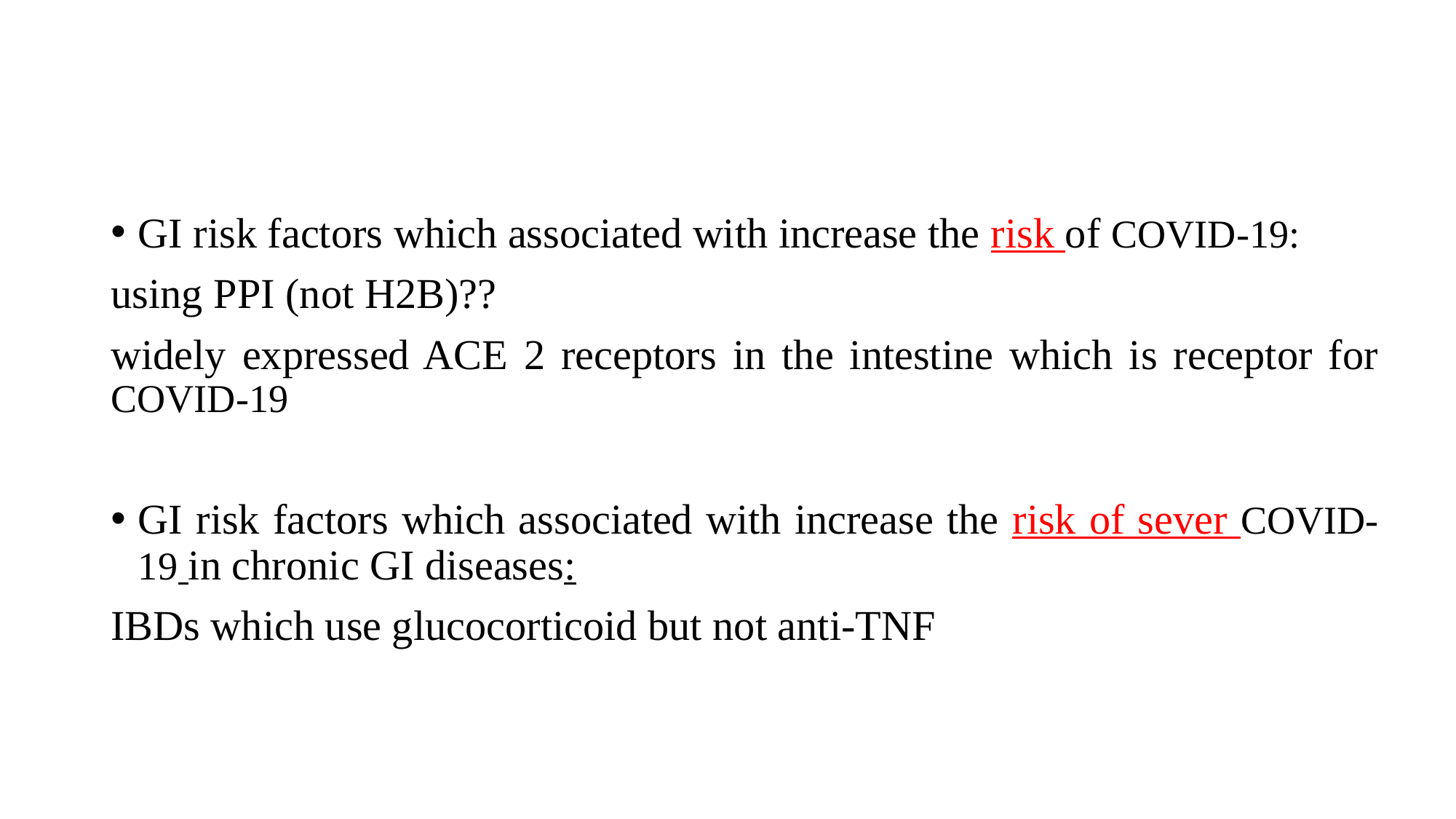

GI risk factors which associated with increase the risk of COVID-19:
using PPI (not H2B)??
widely expressed ACE 2 receptors in the intestine which is receptor for COVID-19

GI risk factors which associated with increase the risk of sever COVID-19 in chronic GI diseases:
IBDs which use glucocorticoid but not anti-TNF